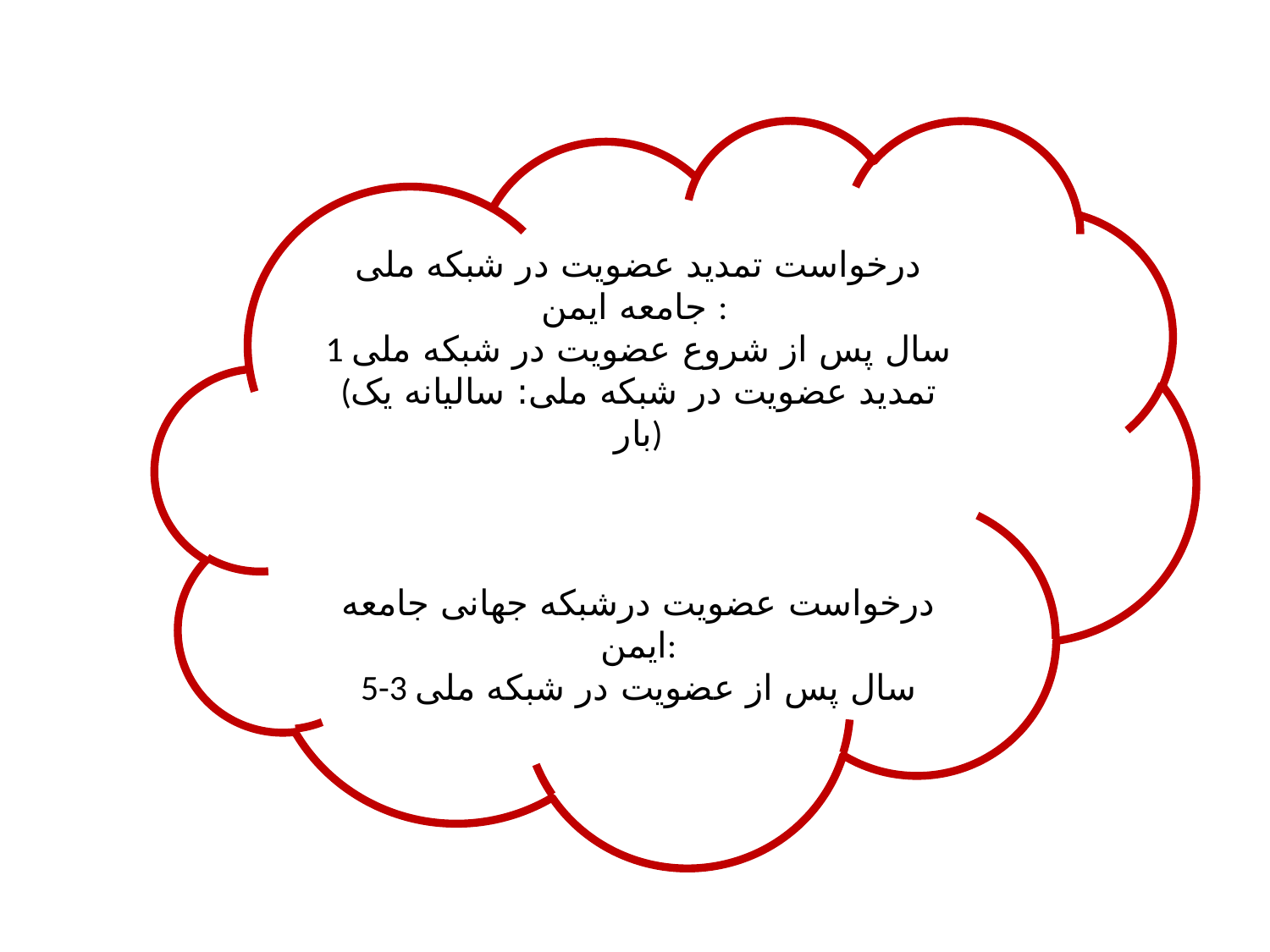

درخواست تمدید عضویت در شبکه ملی جامعه ایمن :
1 سال پس از شروع عضویت در شبکه ملی
(تمدید عضویت در شبکه ملی: سالیانه یک بار)

درخواست عضویت درشبکه جهانی جامعه ایمن:
5-3 سال پس از عضویت در شبکه ملی